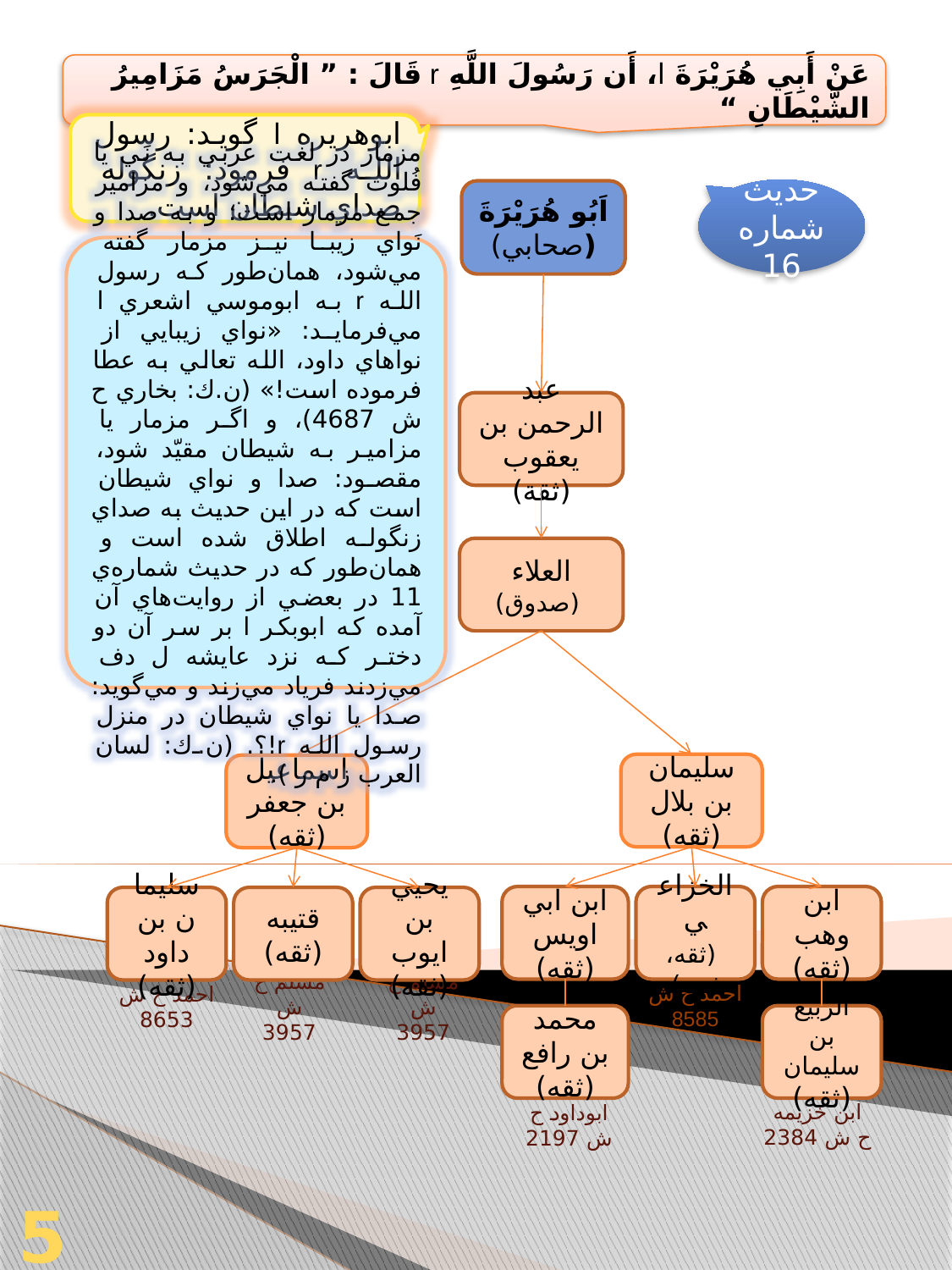

عَنْ أَبِي هُرَيْرَةَ ا، أَن رَسُولَ اللَّهِ r قَالَ : ” الْجَرَسُ مَزَامِيرُ الشَّيْطَانِ “
ابوهريره ا گويد: رسول الله r فرمود: زنگوله صداي شيطان است.
حديث شماره 16
اَبُو هُرَيْرَةَ (صحابي)
مزمار در لغت عربي به نَي يا فُلوت گفته مي‌شود، و مزامير جمع مزمار است؛ و به صدا و نَواي زيبا نيز مزمار گفته مي‌شود، همان‌طور كه رسول الله r به ابوموسي اشعري ا مي‌فرمايد: «نواي زيبايي از نواهاي داود، الله تعالي به عطا فرموده است!» (ن.ك:‌ بخاري ح ش 4687)، و اگر مزمار يا مزامير به شيطان مقيّد شود، مقصود: صدا و نواي شيطان است كه در اين حديث به صداي زنگوله اطلاق شده است و همان‌طور كه در حديث شماره‌ي 11 در بعضي از روايت‌هاي آن آمده كه ابوبكر ا بر سر آن دو دختر كه نزد عايشه ل دف مي‌زدند فرياد مي‌زند و مي‌گويد: صدا يا نواي شيطان در منزل رسول الله r!؟. (ن.ك: لسان العرب ز م ر ).
عبد الرحمن بن يعقوب (ثقة)
العلاء
 (صدوق)
سليمان بن بلال (ثقه)
اسماعيل بن جعفر (ثقه)
ابن ابي اويس (ثقه)
الخزاعي
 (ثقه، ثبت)
ابن وهب (ثقه)
سليمان بن داود (ثقه)
قتيبه (ثقه)
يحيي بن ايوب (ثقه)
احمد ح ش 8585
احمد ح ش 8653
مسلم ح ش 3957
مسلم ح ش 3957
محمد بن رافع (ثقه)
الربيع بن سليمان (ثقه)
ابوداود ح ش 2197
ابن خزيمه ح ش 2384
55